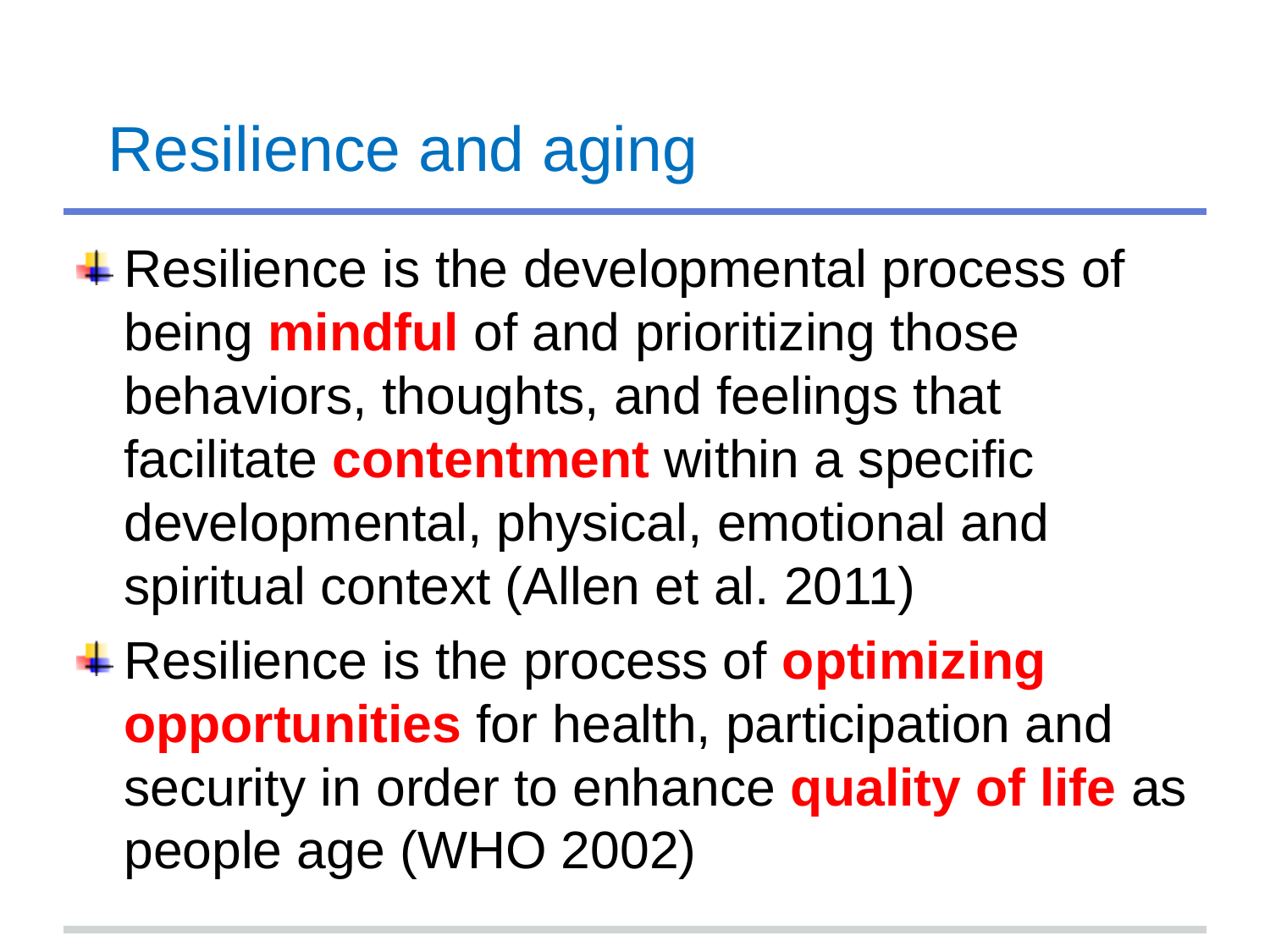

# Resilience and aging
Resilience is the developmental process of being mindful of and prioritizing those behaviors, thoughts, and feelings that facilitate contentment within a specific developmental, physical, emotional and spiritual context (Allen et al. 2011)
Resilience is the process of optimizing opportunities for health, participation and security in order to enhance quality of life as people age (WHO 2002)